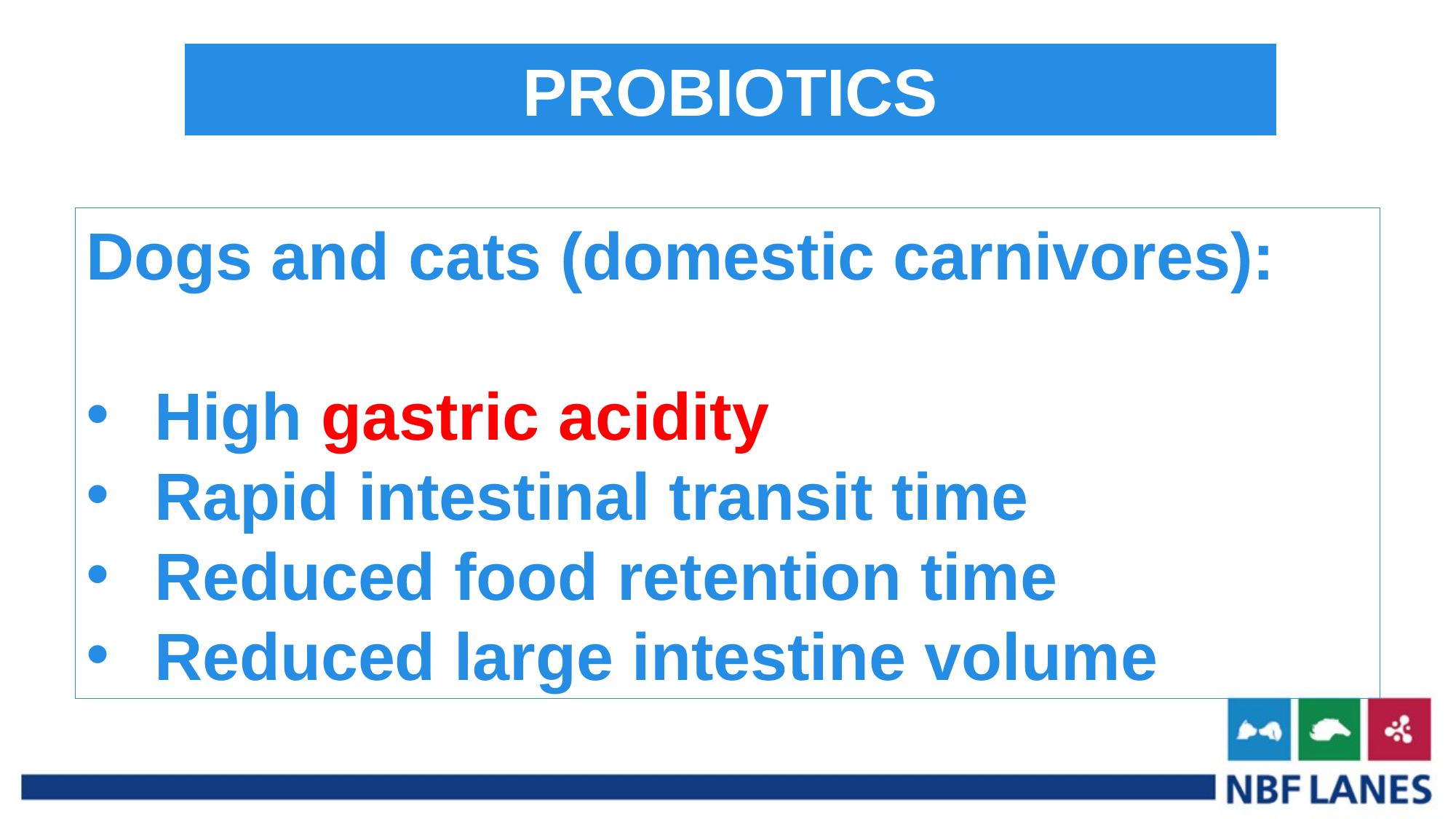

PROBIOTICS
Dogs and cats (domestic carnivores):

High gastric acidity
Rapid intestinal transit time
Reduced food retention time
Reduced large intestine volume